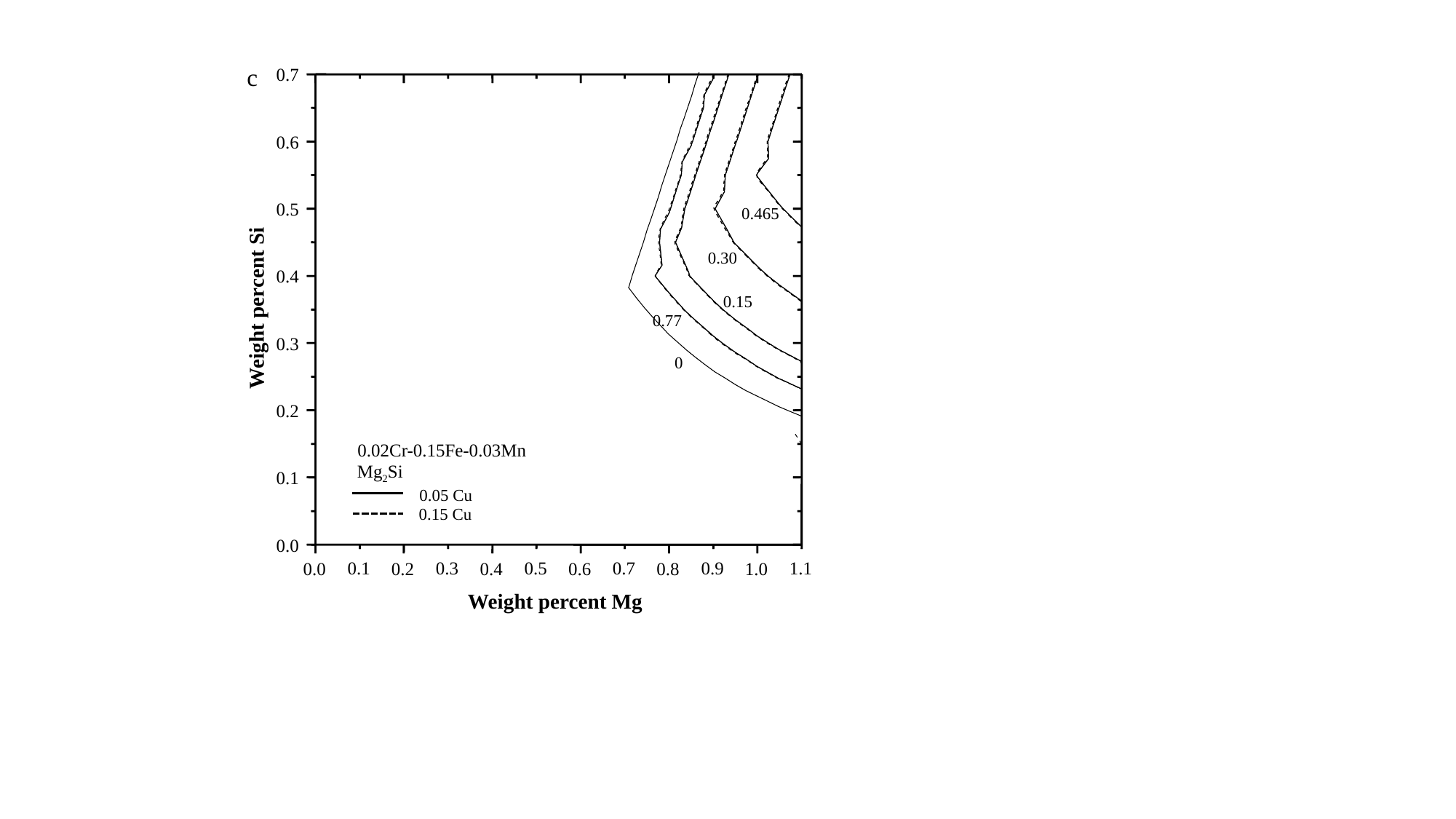

c
0.7

0.6

0.5
0.465

0.30

0.4

0.15
Weight percent Si

0.77

0.3

0

0.2

0.02Cr-0.15Fe-0.03Mn

Mg2Si
0.1

0.05 Cu
0.15 Cu

0.0

0.1
0.3
0.5
0.7
0.9
1.1
0.0
0.2
0.4
0.6
0.8
1.0
Weight percent Mg